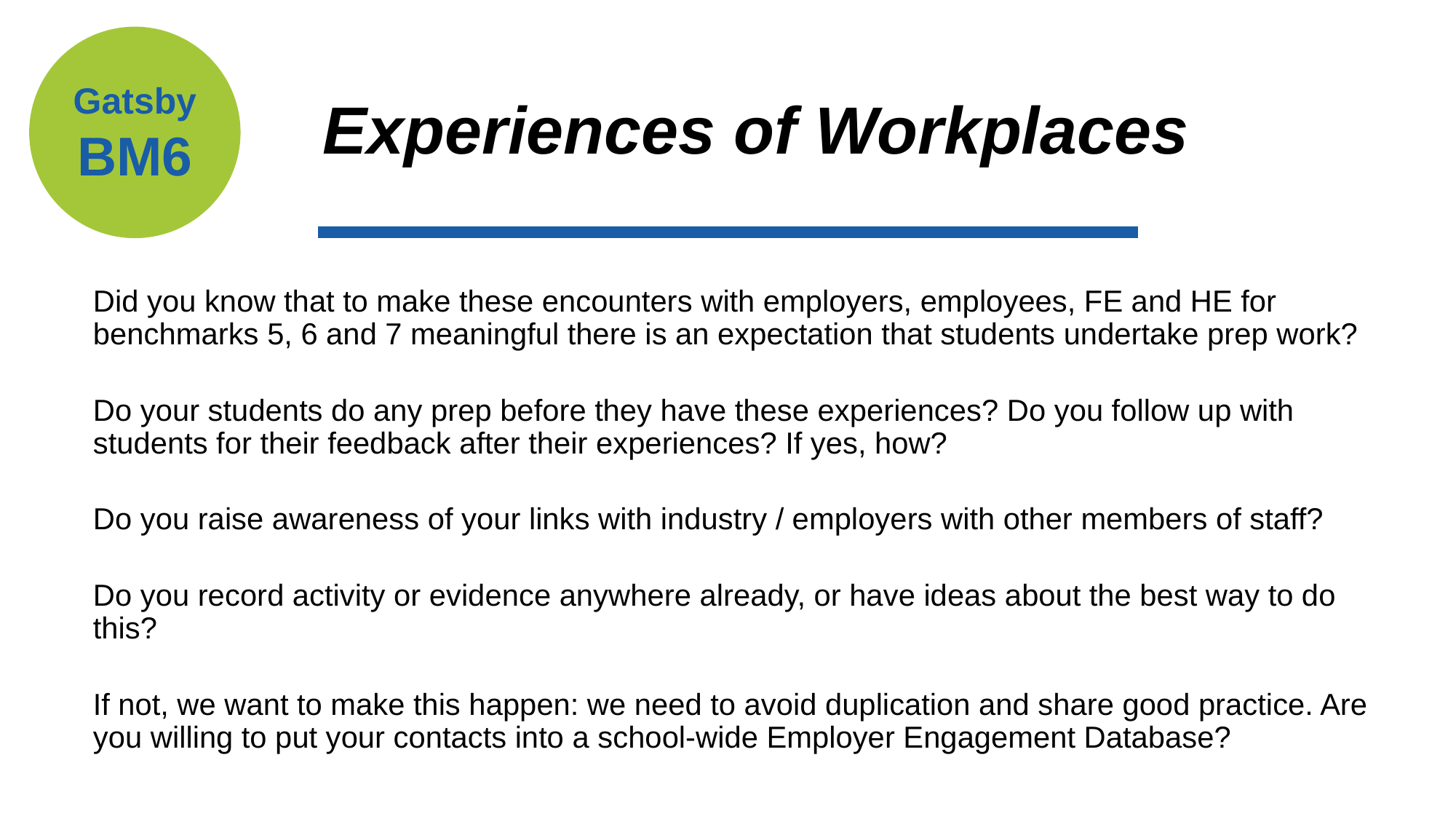

Gatsby
BM6
# Experiences of Workplaces
Did you know that to make these encounters with employers, employees, FE and HE for benchmarks 5, 6 and 7 meaningful there is an expectation that students undertake prep work?

Do your students do any prep before they have these experiences? Do you follow up with students for their feedback after their experiences? If yes, how?

Do you raise awareness of your links with industry / employers with other members of staff?

Do you record activity or evidence anywhere already, or have ideas about the best way to do this?

If not, we want to make this happen: we need to avoid duplication and share good practice. Are you willing to put your contacts into a school-wide Employer Engagement Database?